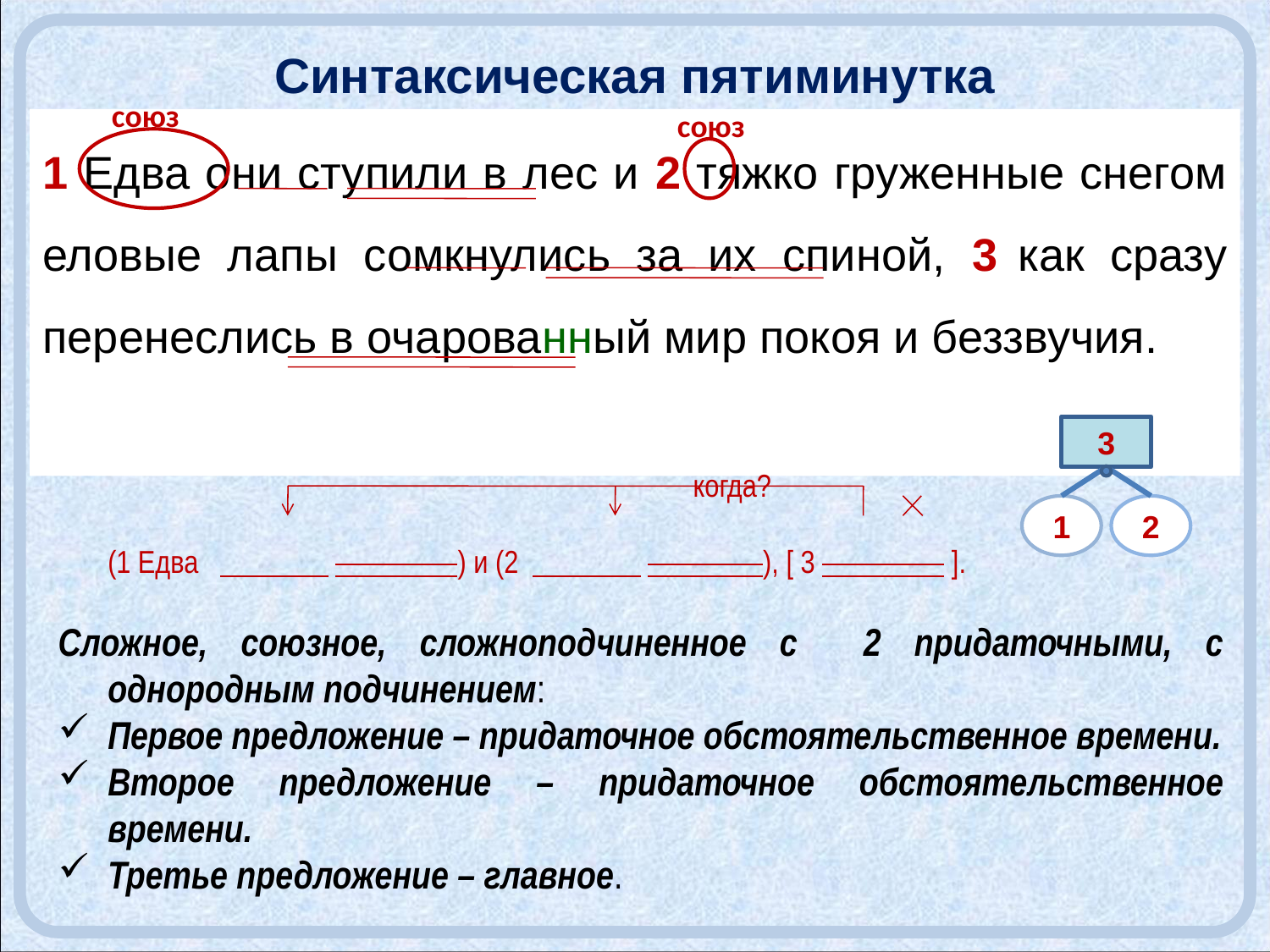

# Синтаксическая пятиминутка
союз
союз
1 Едва они ступили в лес и 2 тяжко груженные снегом еловые лапы сомкнулись за их спиной, 3 как сразу перенеслись в очарованный мир покоя и беззвучия.

					когда?

(1 Едва                                    ) и (2                                  ), [ 3                   ].

Сложное, союзное, сложноподчиненное с  2 придаточными, с однородным подчинением:
Первое предложение – придаточное обстоятельственное времени.
Второе предложение – придаточное обстоятельственное времени.
Третье предложение – главное.
3

1
2